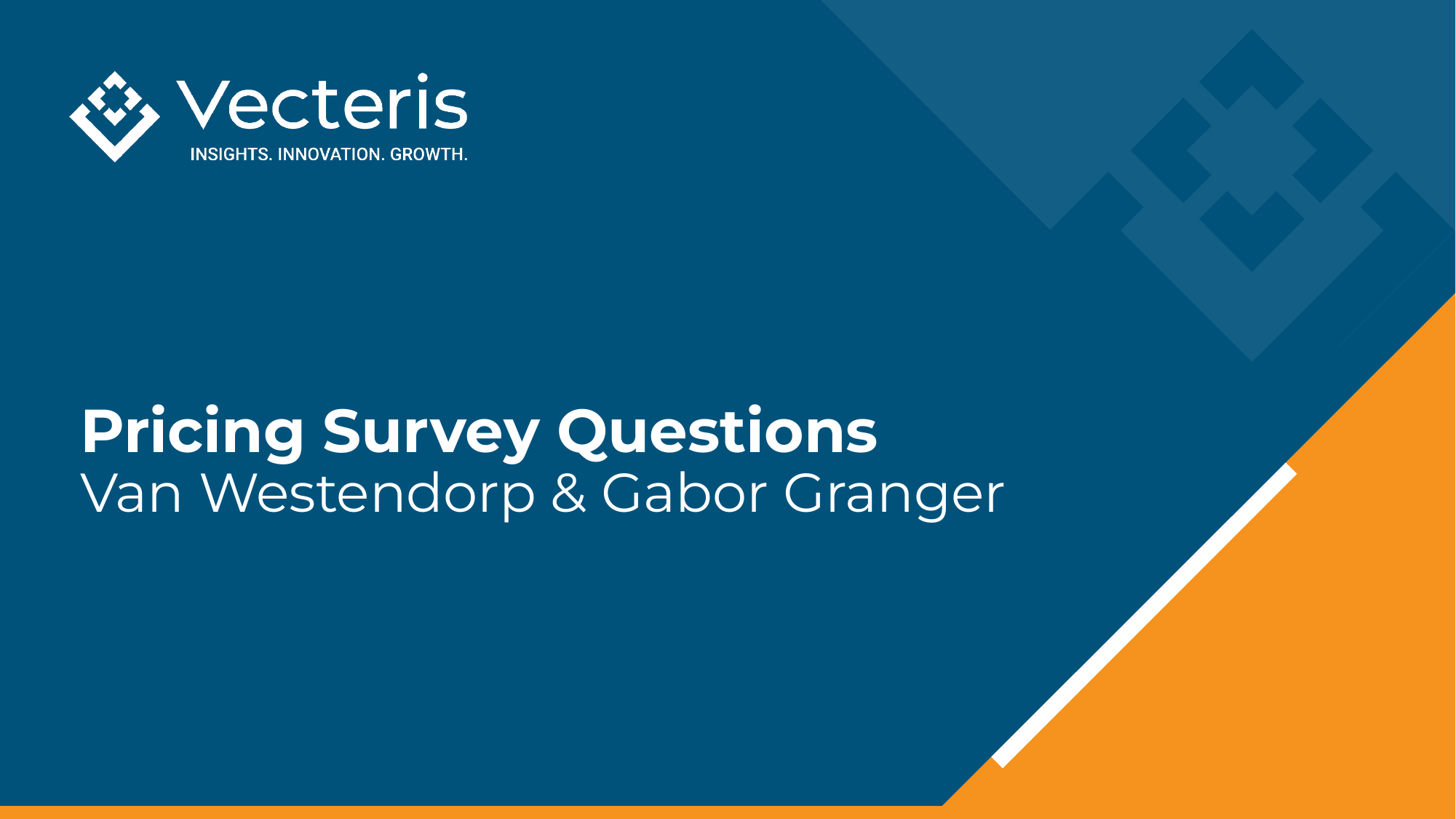

Pricing Survey Questions
Van Westendorp & Gabor Granger